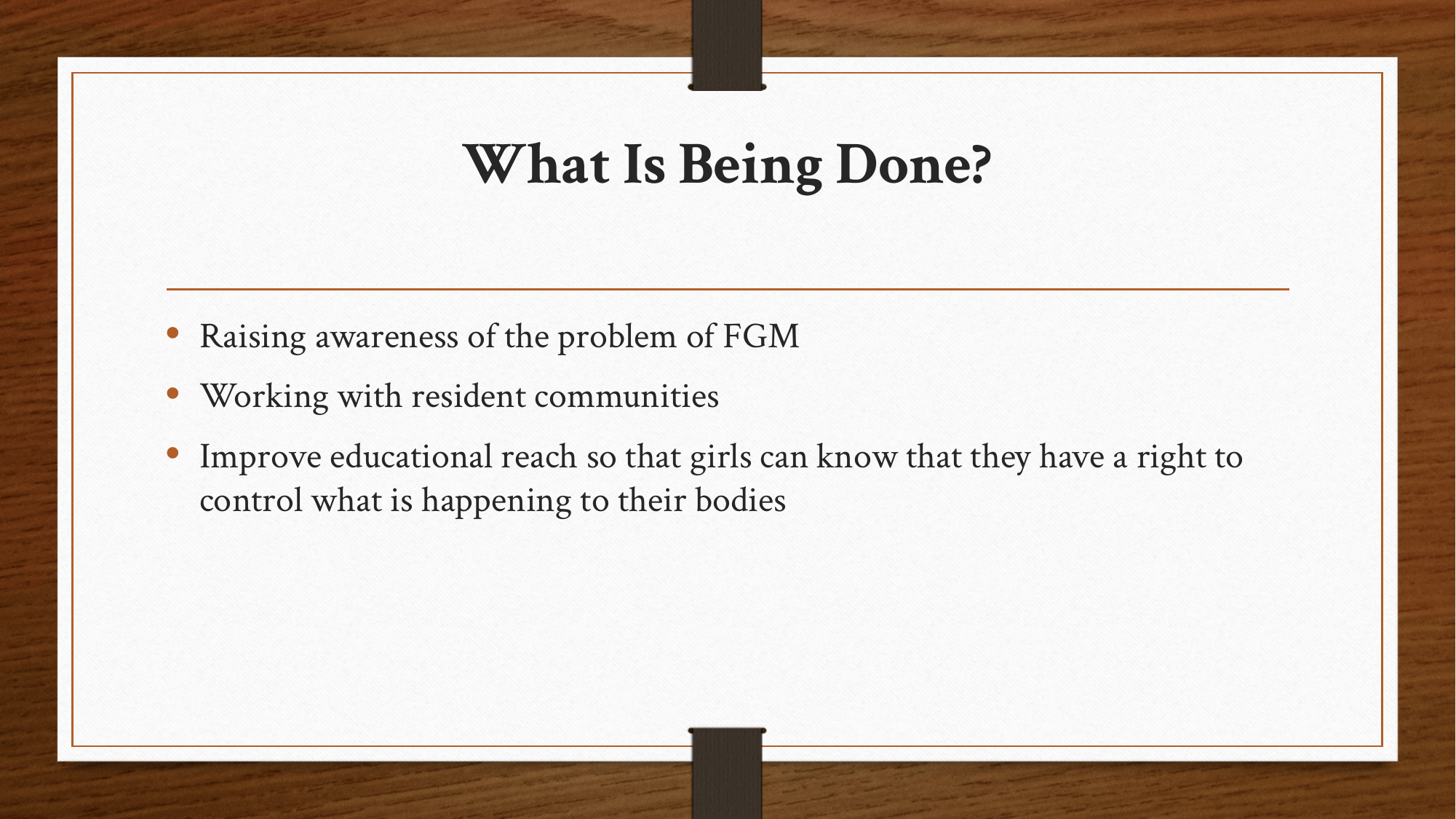

# What Is Being Done?
Raising awareness of the problem of FGM
Working with resident communities
Improve educational reach so that girls can know that they have a right to control what is happening to their bodies